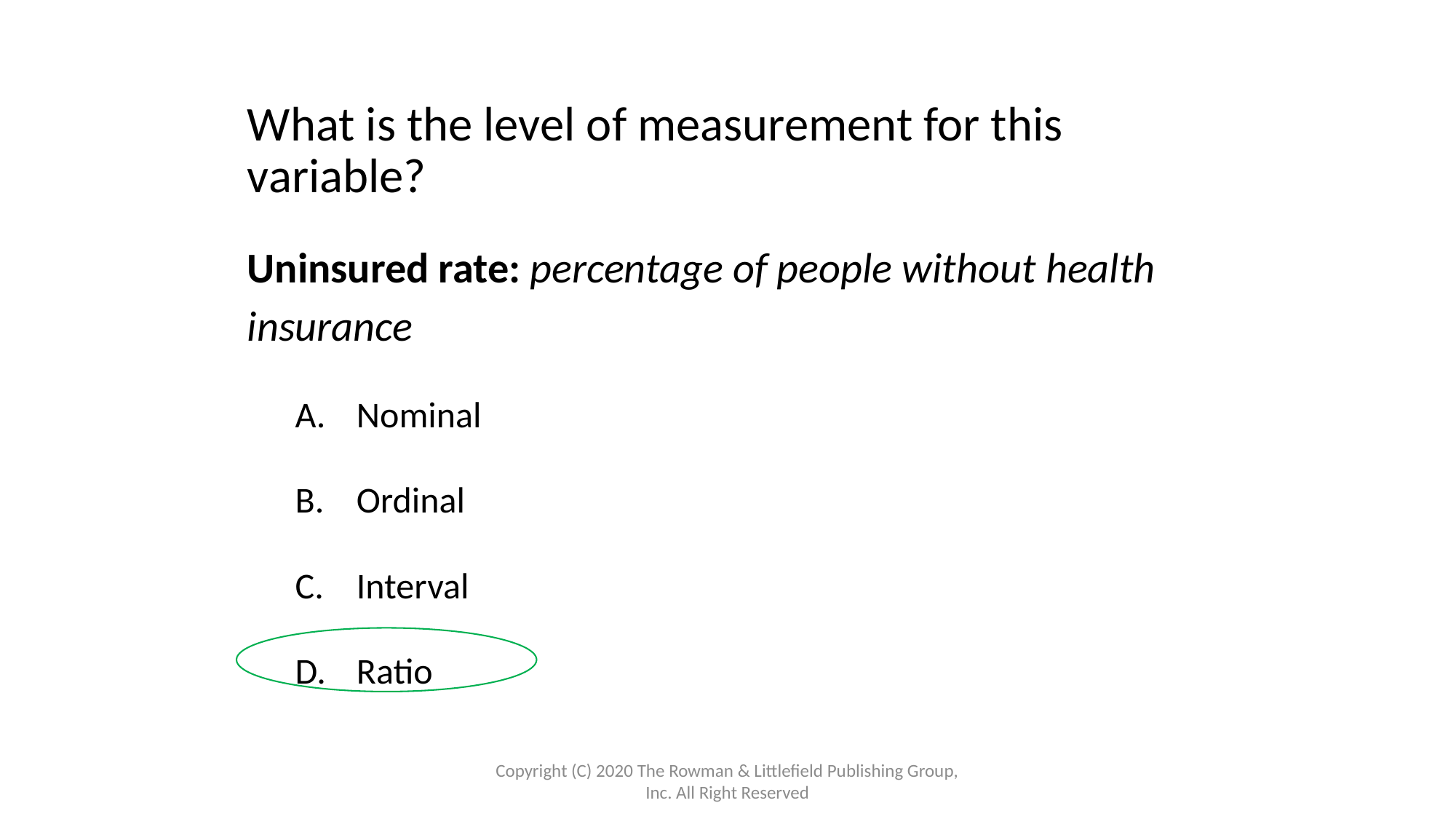

# What is the level of measurement for this variable?
Uninsured rate: percentage of people without health insurance
Nominal
Ordinal
Interval
Ratio

Copyright (C) 2020 The Rowman & Littlefield Publishing Group, Inc. All Right Reserved